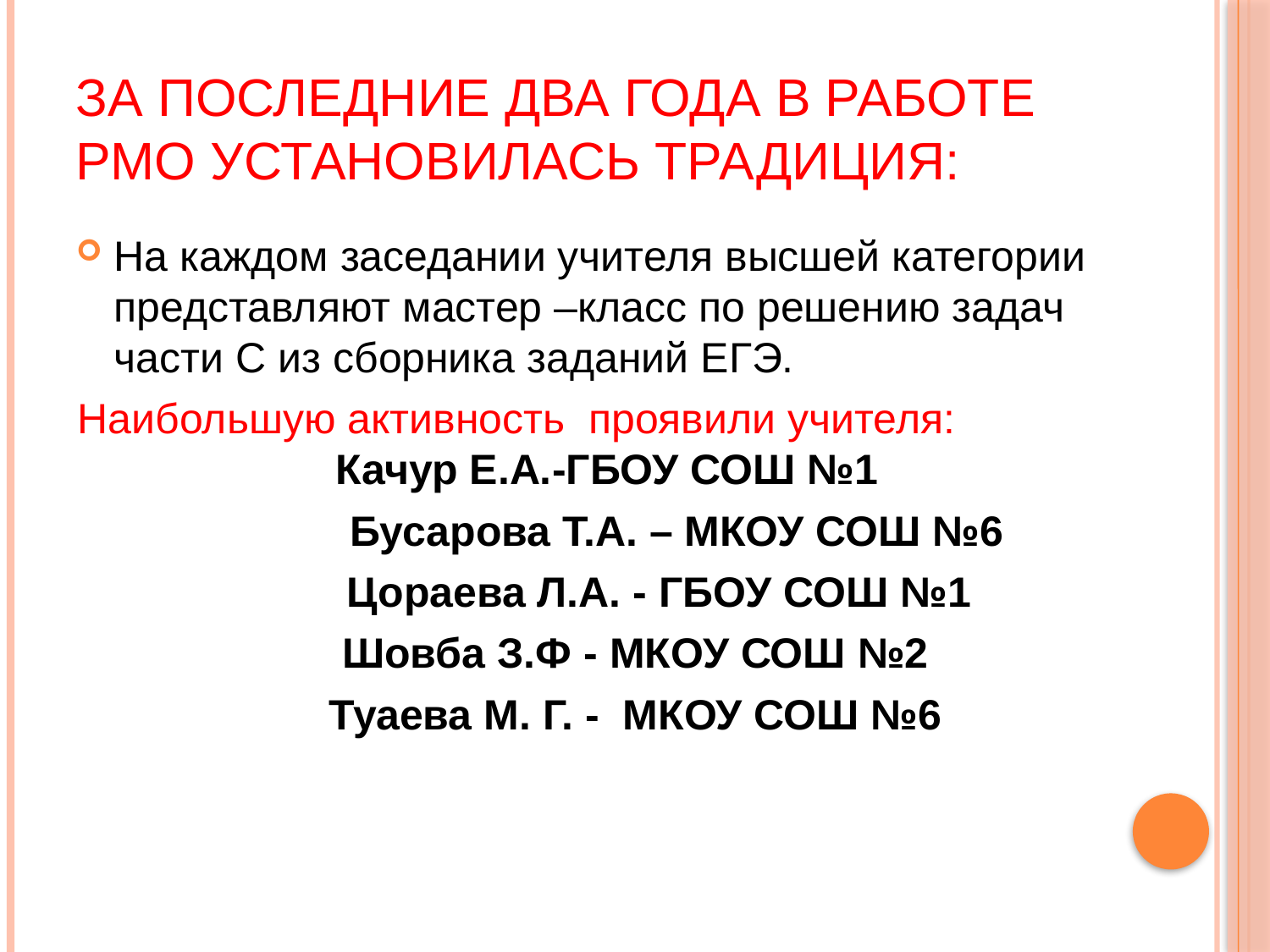

# За последние два года в работе РМО установилась традиция:
На каждом заседании учителя высшей категории представляют мастер –класс по решению задач части С из сборника заданий ЕГЭ.
Наибольшую активность  проявили учителя:             Качур Е.А.-ГБОУ СОШ №1
                Бусарова Т.А. – МКОУ СОШ №6
             Цораева Л.А. - ГБОУ СОШ №1
         Шовба З.Ф - МКОУ СОШ №2
         Туаева М. Г. -  МКОУ СОШ №6